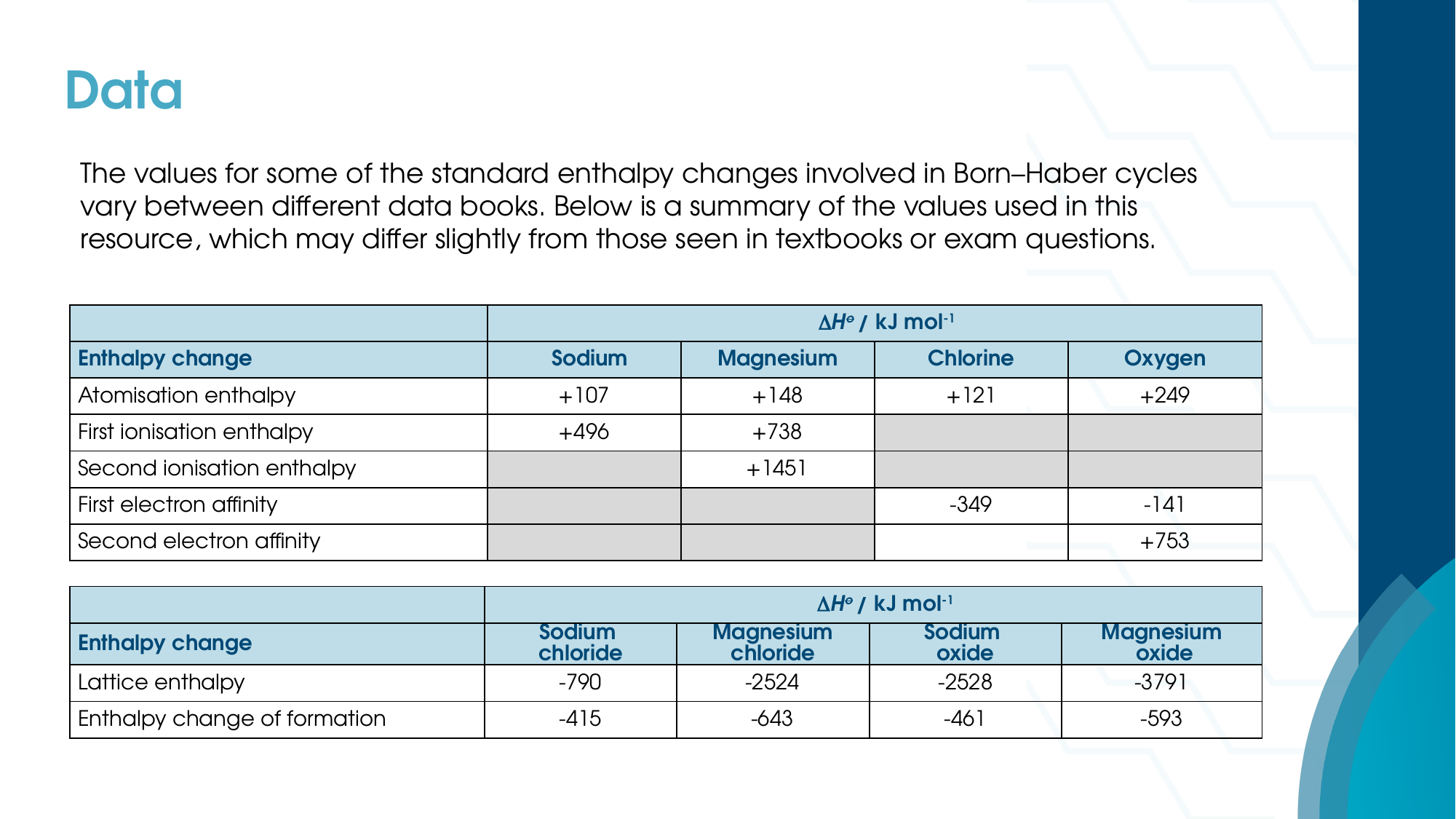

# Data
The values for some of the standard enthalpy changes involved in Born–Haber cycles vary between different data books. Below is a summary of the values used in this resource, which may differ slightly from those seen in textbooks or exam questions.

|  | ΔHo / kJ mol-1 |  |  |  |
| --- | --- | --- | --- | --- |
| Enthalpy change | Sodium | Magnesium | Chlorine | Oxygen |
| Atomisation enthalpy | +107 | +148 | +121 | +249 |
| First ionisation enthalpy | +496 | +738 |  |  |
| Second ionisation enthalpy |  | +1451 |  |  |
| First electron affinity |  |  | -349 | -141 |
| Second electron affinity |  |  |  | +753 |
|  | ΔHo / kJ mol-1 |  |  |  |
| --- | --- | --- | --- | --- |
| Enthalpy change | Sodium chloride | Magnesium chloride | Sodium oxide | Magnesium oxide |
| Lattice enthalpy | -790 | -2524 | -2528 | -3791 |
| Enthalpy change of formation | -415 | -643 | -461 | -593 |